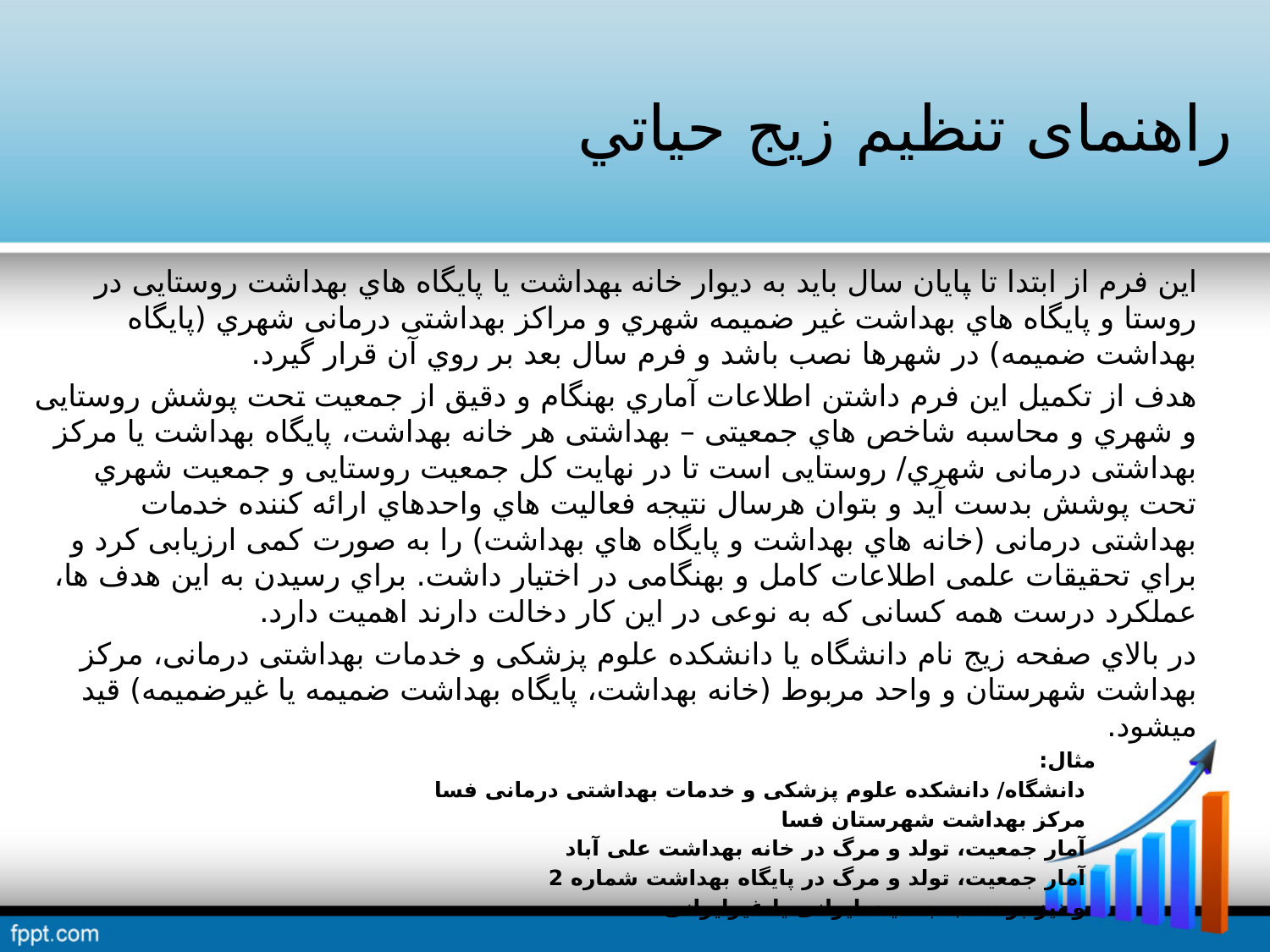

# راهنمای تنظيم زیج حياتي
این فرم از ابتدا تا پایان سال باید به دیوار خانه بهداشت یا پایگاه هاي بهداشت روستایی در روستا و پایگاه هاي بهداشت غير ضميمه شهري و مراكز بهداشتی درمانی شهري (پایگاه بهداشت ضميمه) در شهرها نصب باشد و فرم سال بعد بر روي آن قرار گيرد.
هدف از تکميل این فرم داشتن اطلاعات آماري بهنگام و دقيق از جمعيت تحت پوشش روستایی و شهري و محاسبه شاخص هاي جمعيتی – بهداشتی هر خانه بهداشت، پایگاه بهداشت یا مركز بهداشتی درمانی شهري/ روستایی است تا در نهایت كل جمعيت روستایی و جمعيت شهري تحت پوشش بدست آید و بتوان هرسال نتيجه فعاليت هاي واحدهاي ارائه كننده خدمات بهداشتی درمانی (خانه هاي بهداشت و پایگاه هاي بهداشت) را به صورت كمی ارزیابی كرد و براي تحقيقات علمی اطلاعات كامل و بهنگامی در اختيار داشت. براي رسيدن به این هدف ها، عملکرد درست همه كسانی كه به نوعی در این كار دخالت دارند اهميت دارد.
در بالاي صفحه زیج نام دانشگاه یا دانشکده علوم پزشکی و خدمات بهداشتی درمانی، مركز بهداشت شهرستان و واحد مربوط (خانه بهداشت، پایگاه بهداشت ضميمه یا غيرضميمه) قيد میشود.
               مثال:
               دانشگاه/ دانشکده علوم پزشکی و خدمات بهداشتی درمانی فسا
               مركز بهداشت شهرستان فسا
               آمار جمعيت، تولد و مرگ در خانه بهداشت علی آباد
               آمار جمعيت، تولد و مرگ در پایگاه بهداشت شماره 2
               و نيز برحسب جمعيت ایرانی یا غيرایرانی